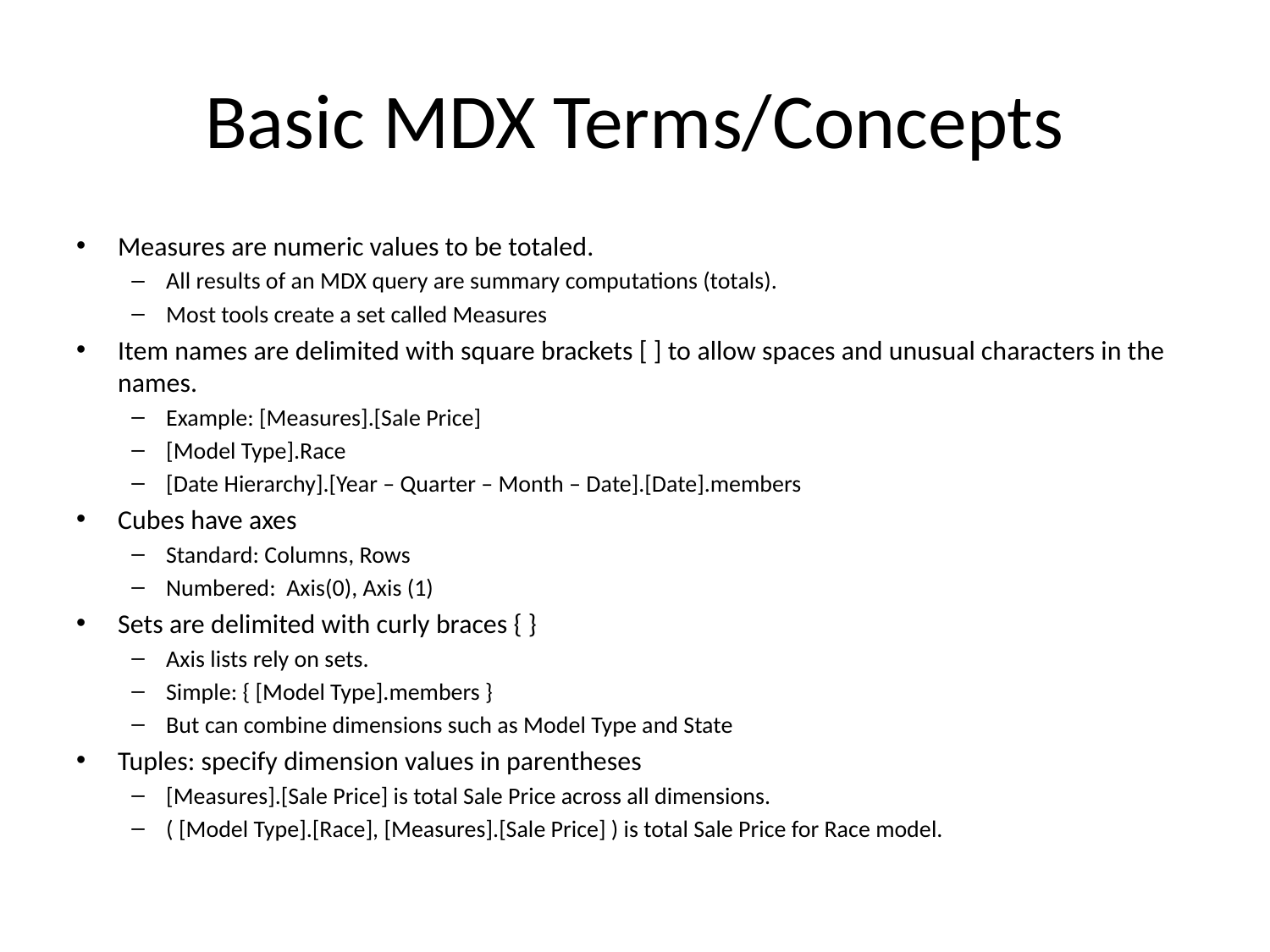

# Basic MDX Terms/Concepts
Measures are numeric values to be totaled.
All results of an MDX query are summary computations (totals).
Most tools create a set called Measures
Item names are delimited with square brackets [ ] to allow spaces and unusual characters in the names.
Example: [Measures].[Sale Price]
[Model Type].Race
[Date Hierarchy].[Year – Quarter – Month – Date].[Date].members
Cubes have axes
Standard: Columns, Rows
Numbered:  Axis(0), Axis (1)
Sets are delimited with curly braces { }
Axis lists rely on sets.
Simple: { [Model Type].members }
But can combine dimensions such as Model Type and State
Tuples: specify dimension values in parentheses
[Measures].[Sale Price] is total Sale Price across all dimensions.
( [Model Type].[Race], [Measures].[Sale Price] ) is total Sale Price for Race model.